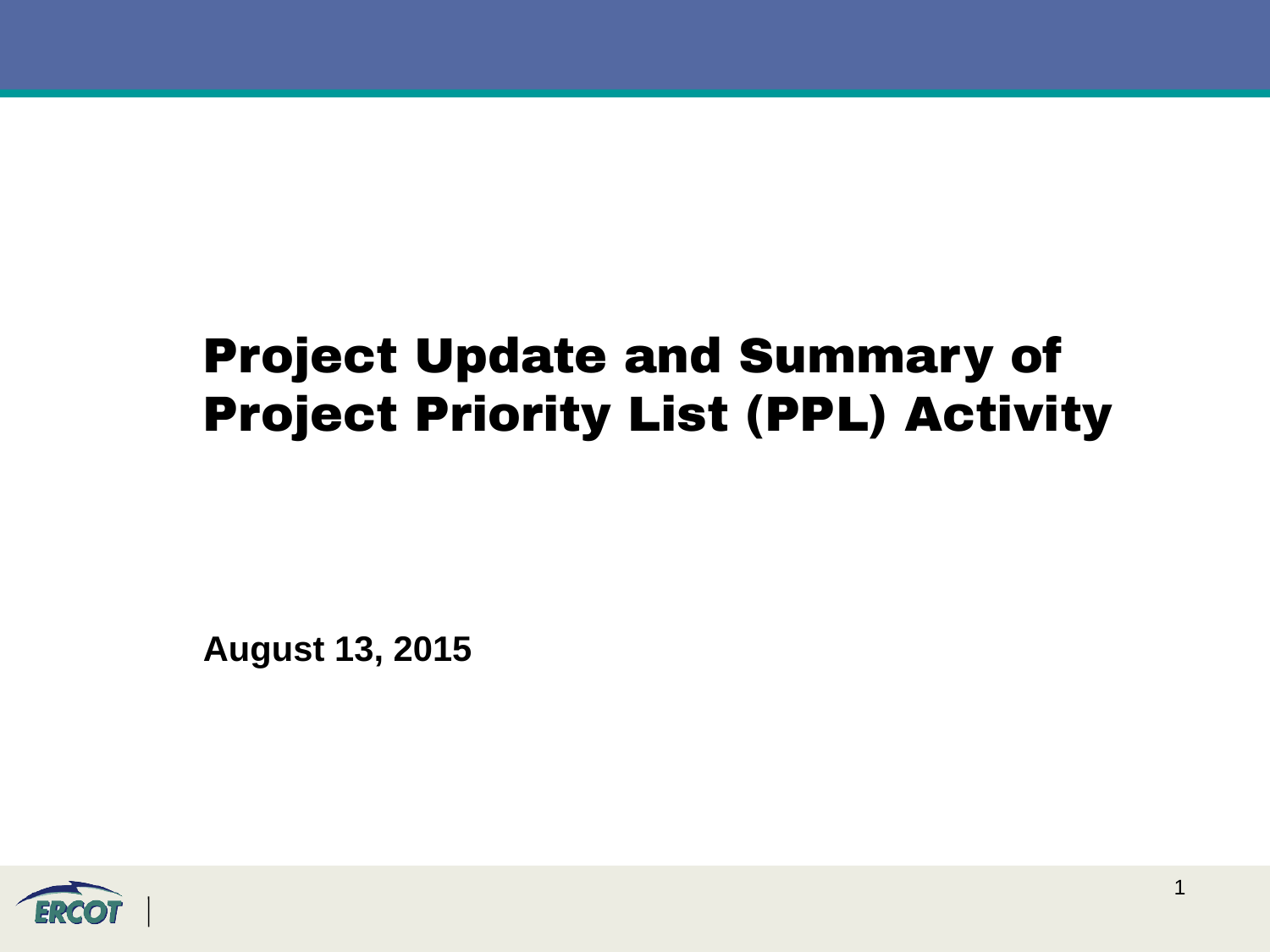

Project Update and Summary of Project Priority List (PPL) Activity

August 13, 2015